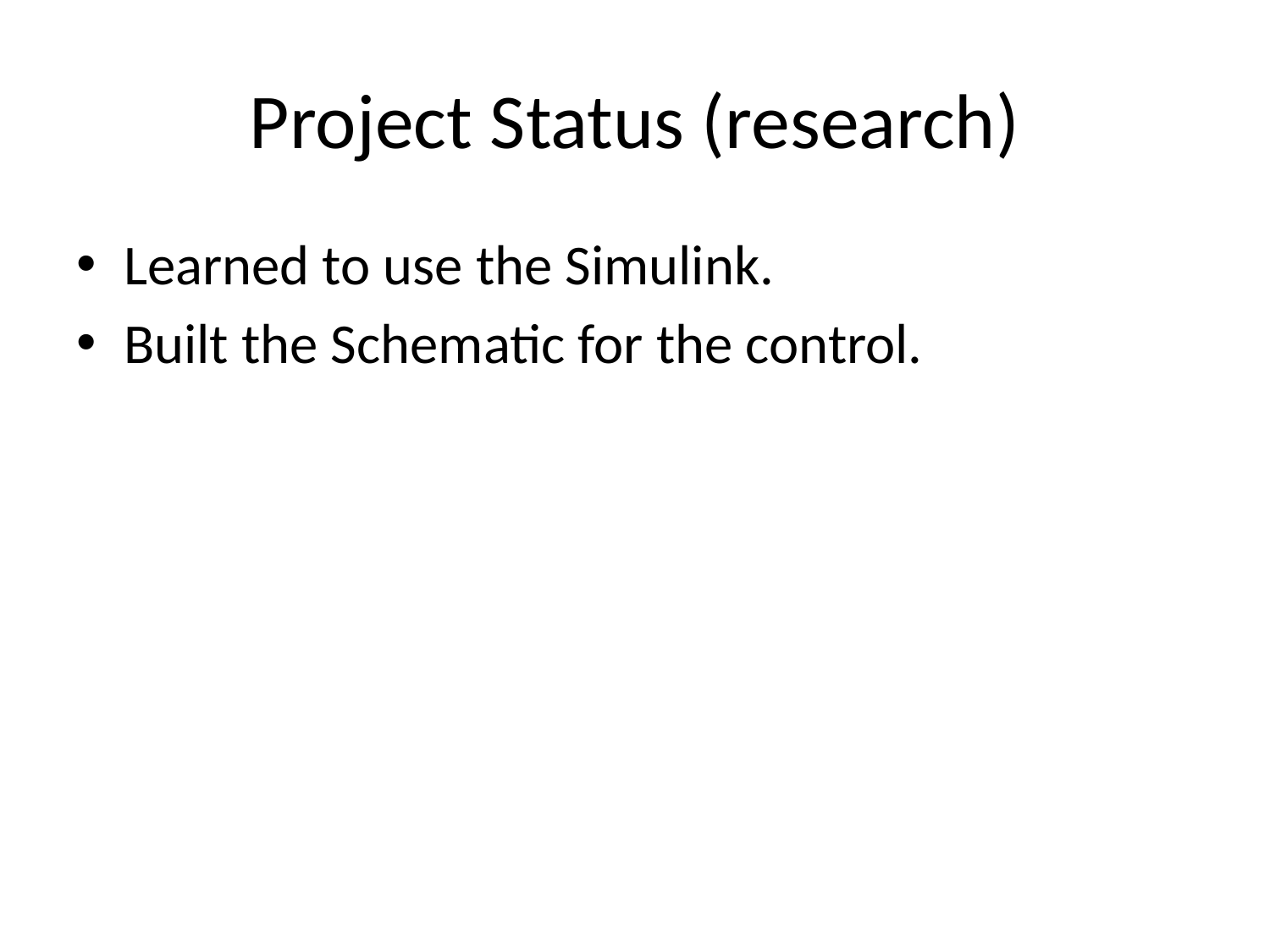

# Project Status (research)
Learned to use the Simulink.
Built the Schematic for the control.